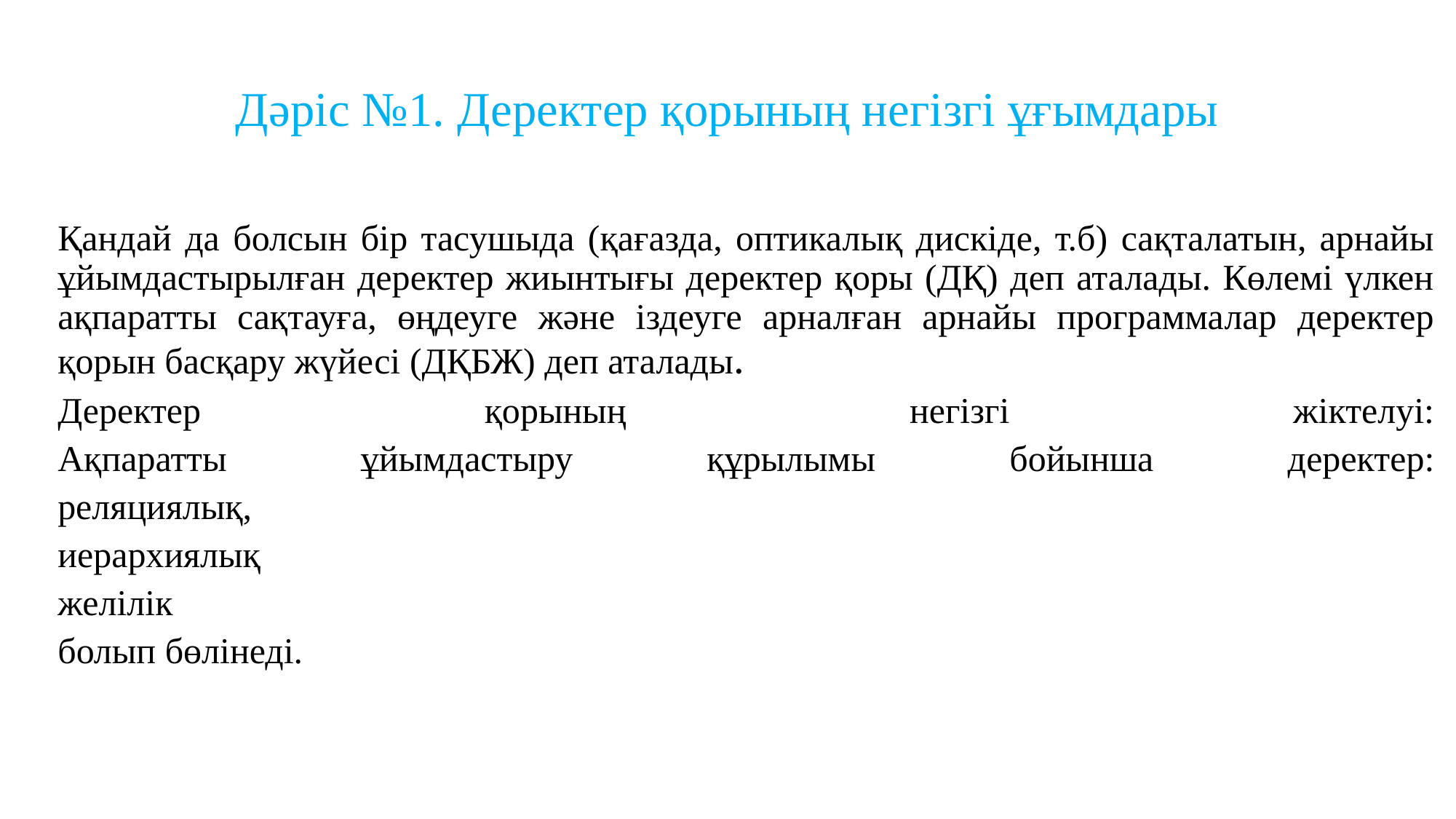

# Дәріс №1. Деректер қорының негізгі ұғымдары
Қандай да болсын бір тасушыда (қағазда, оптикалық дискіде, т.б) сақталатын, арнайы ұйымдастырылған деректер жиынтығы деректер қоры (ДҚ) деп аталады. Көлемі үлкен ақпаратты сақтауға, өңдеуге және іздеуге арналған арнайы программалар деректер қорын басқару жүйесі (ДҚБЖ) деп аталады.
Деректер қорының негізгі жіктелуі:
Ақпаратты ұйымдастыру құрылымы бойынша деректер:
реляциялық,
иерархиялық
желілік
болып бөлінеді.